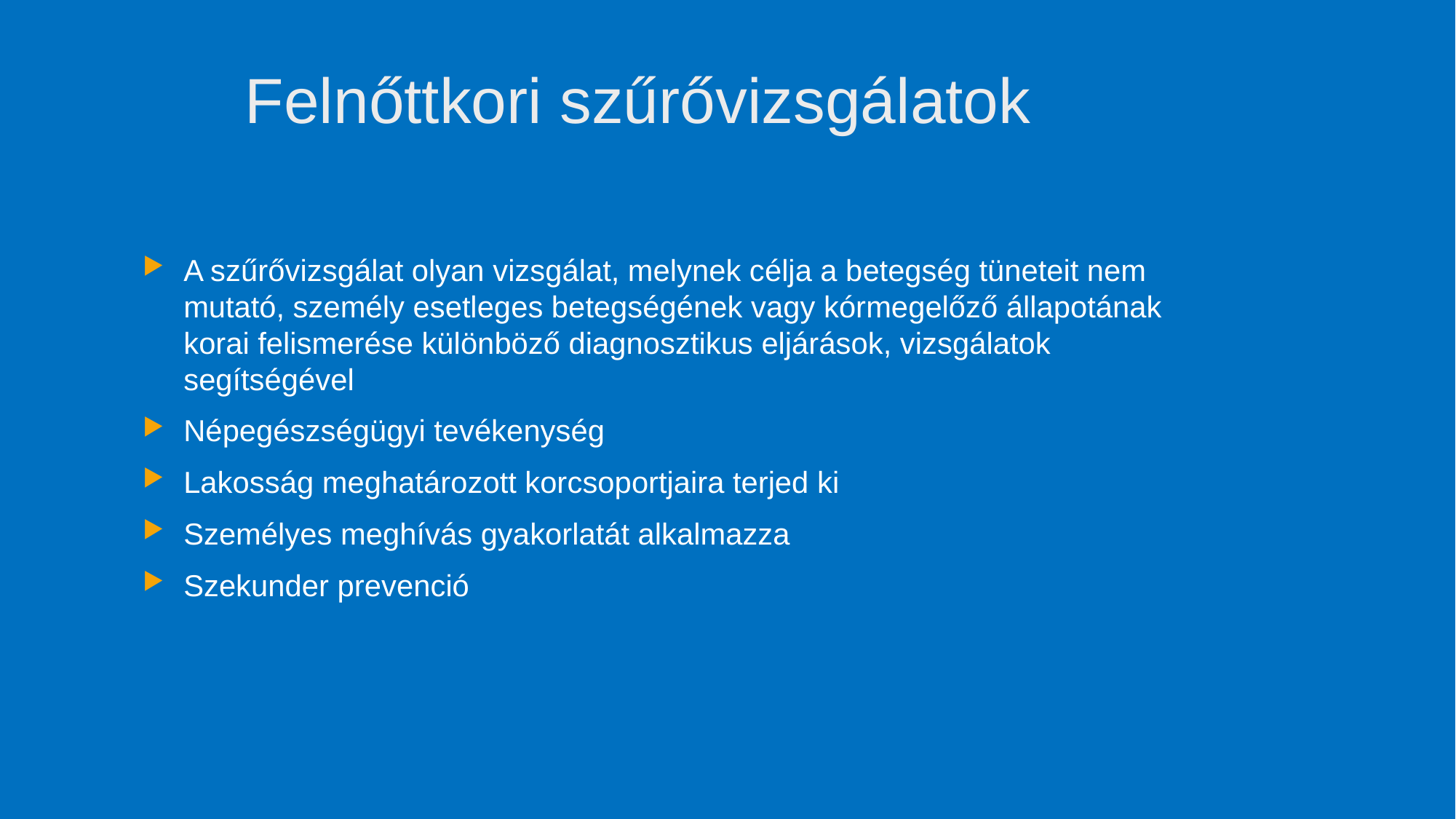

# Felnőttkori szűrővizsgálatok
A szűrővizsgálat olyan vizsgálat, melynek célja a betegség tüneteit nem mutató, személy esetleges betegségének vagy kórmegelőző állapotának korai felismerése különböző diagnosztikus eljárások, vizsgálatok segítségével
Népegészségügyi tevékenység
Lakosság meghatározott korcsoportjaira terjed ki
Személyes meghívás gyakorlatát alkalmazza
Szekunder prevenció